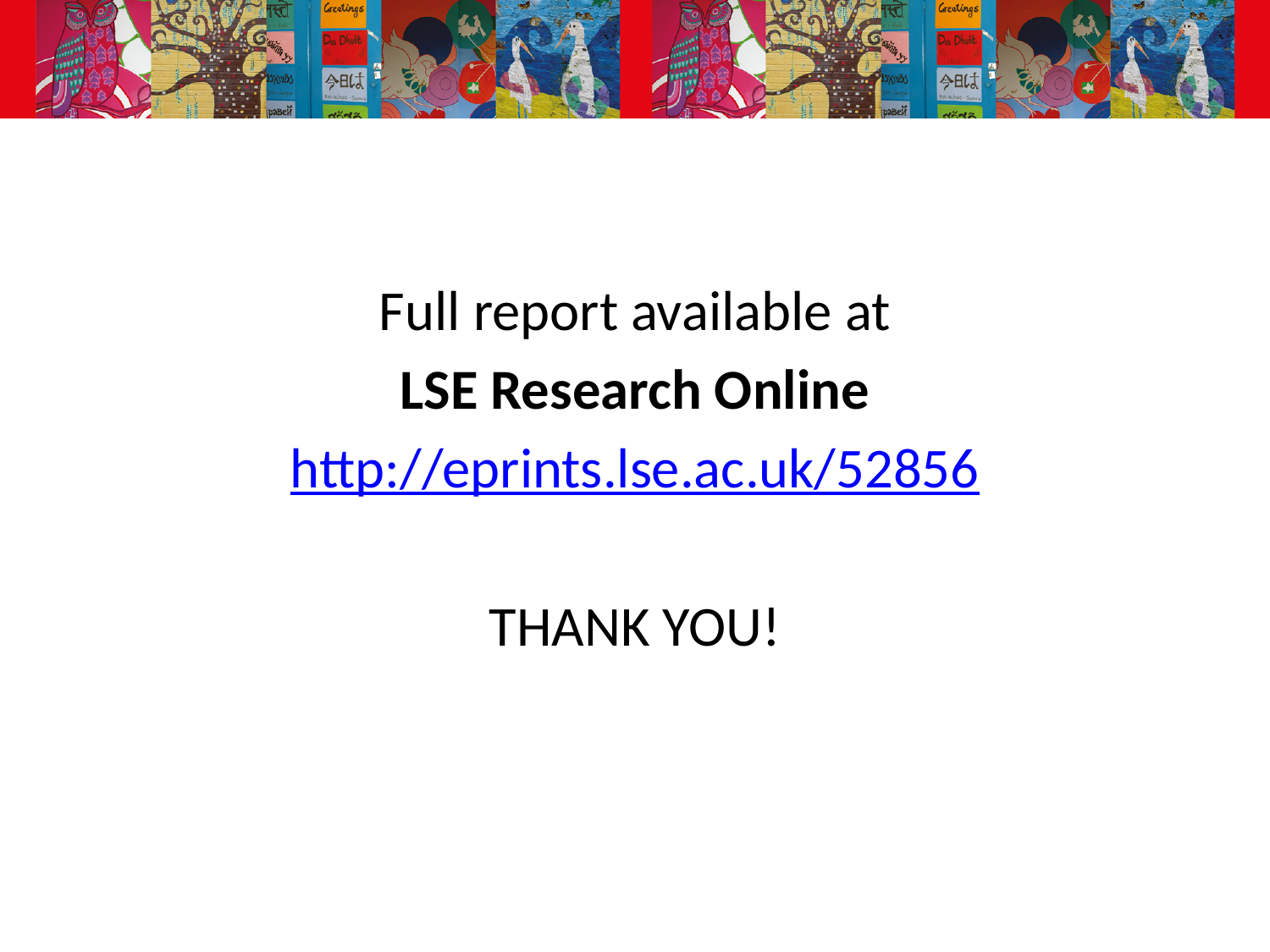

Full report available at
LSE Research Online
http://eprints.lse.ac.uk/52856

THANK YOU!